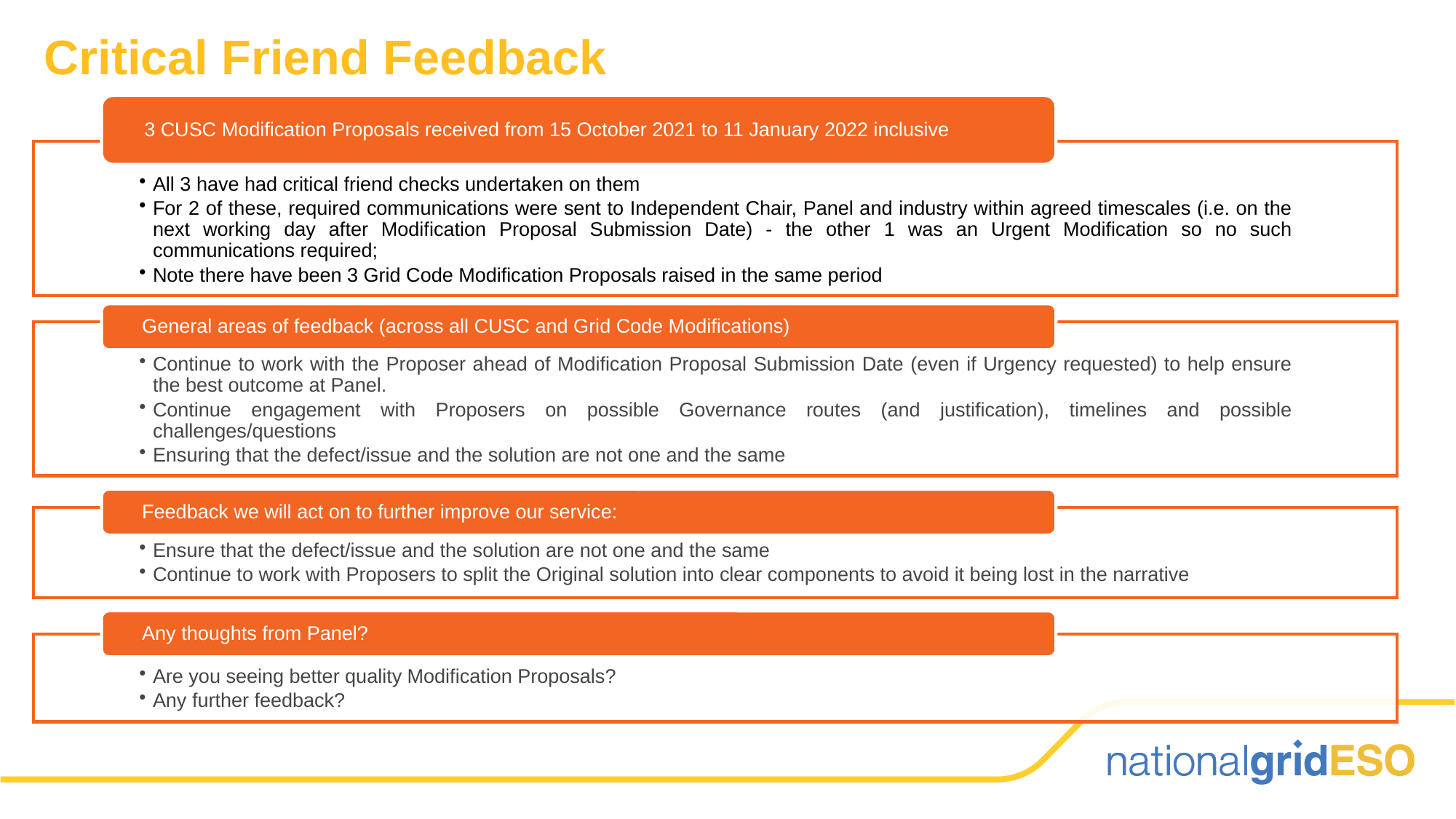

Critical Friend Feedback
#
All 3 have had critical friend checks undertaken on them
For 2 of these, required communications were sent to Independent Chair, Panel and industry within agreed timescales (i.e. on the next working day after Modification Proposal Submission Date) - the other 1 was an Urgent Modification so no such communications required;
Note there have been 3 Grid Code Modification Proposals raised in the same period
3 CUSC Modification Proposals received from 15 October 2021 to 11 January 2022 inclusive
Continue to work with the Proposer ahead of Modification Proposal Submission Date (even if Urgency requested) to help ensure the best outcome at Panel.
Continue engagement with Proposers on possible Governance routes (and justification), timelines and possible challenges/questions
Ensuring that the defect/issue and the solution are not one and the same
General areas of feedback (across all CUSC and Grid Code Modifications)
Ensure that the defect/issue and the solution are not one and the same
Continue to work with Proposers to split the Original solution into clear components to avoid it being lost in the narrative
Feedback we will act on to further improve our service:
Are you seeing better quality Modification Proposals?
Any further feedback?
Any thoughts from Panel?